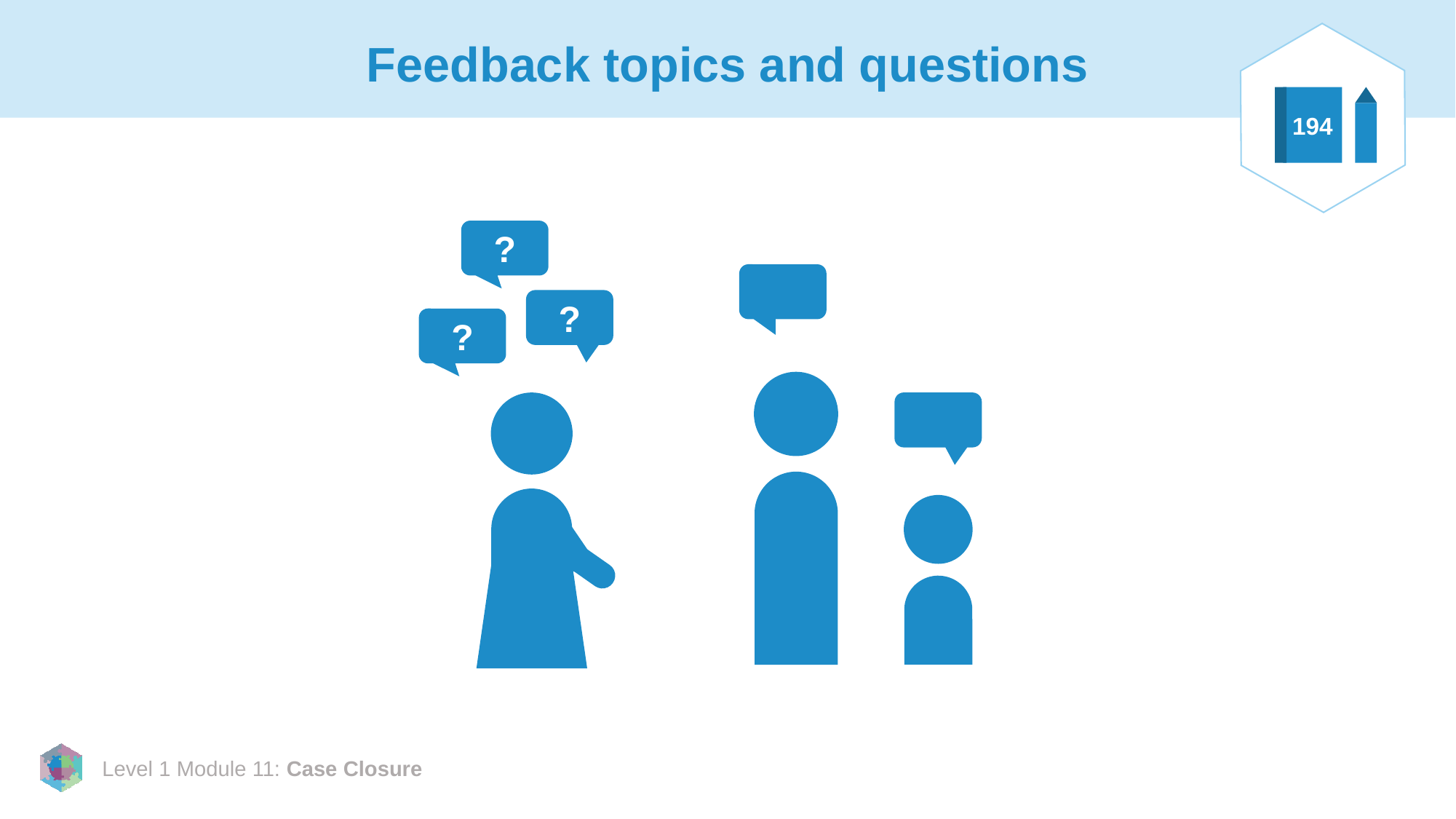

# Feedback topics and questions

194

?

?
?